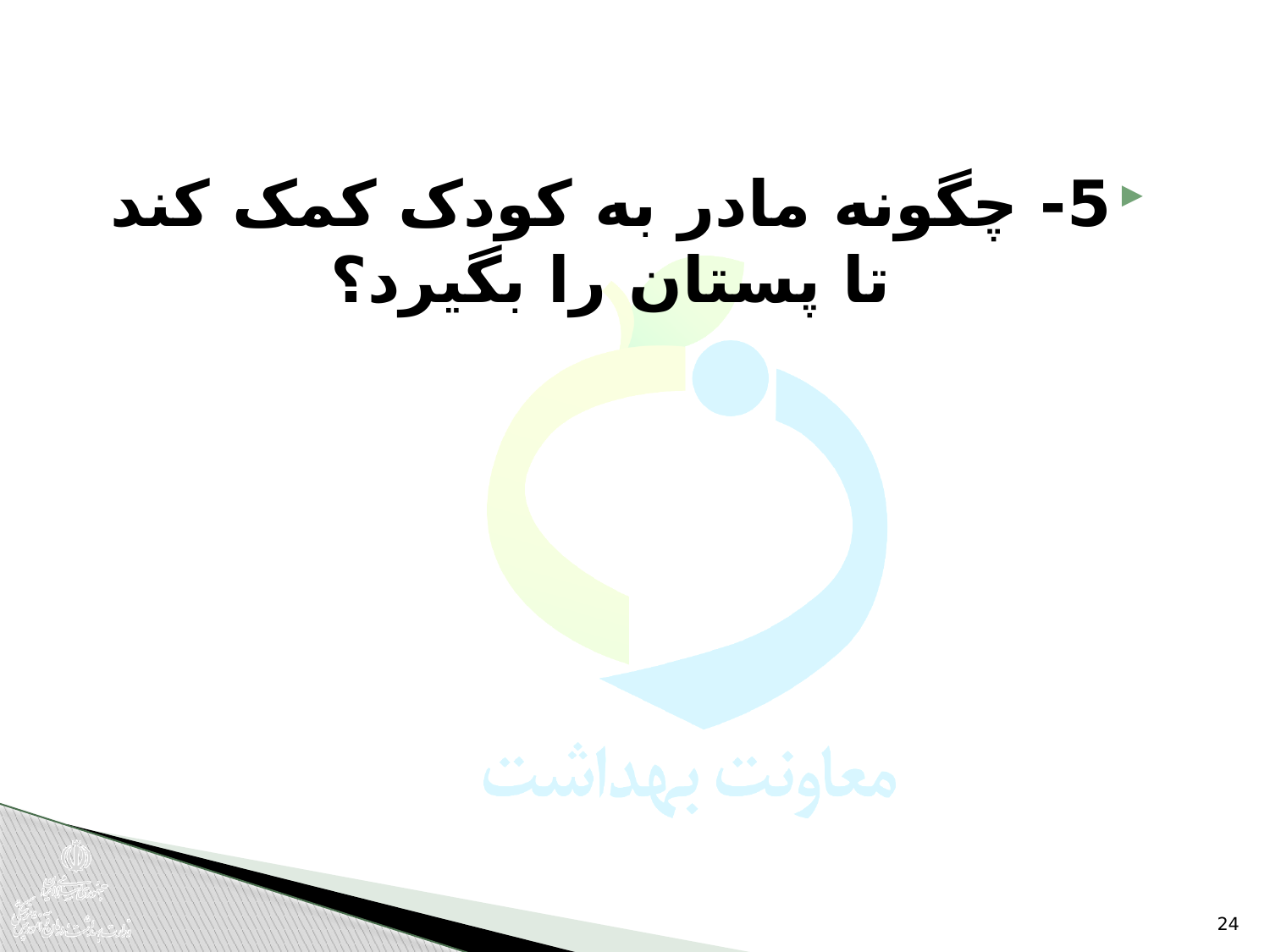

5- چگونه مادر به کودک کمک کند تا پستان را بگیرد؟
24